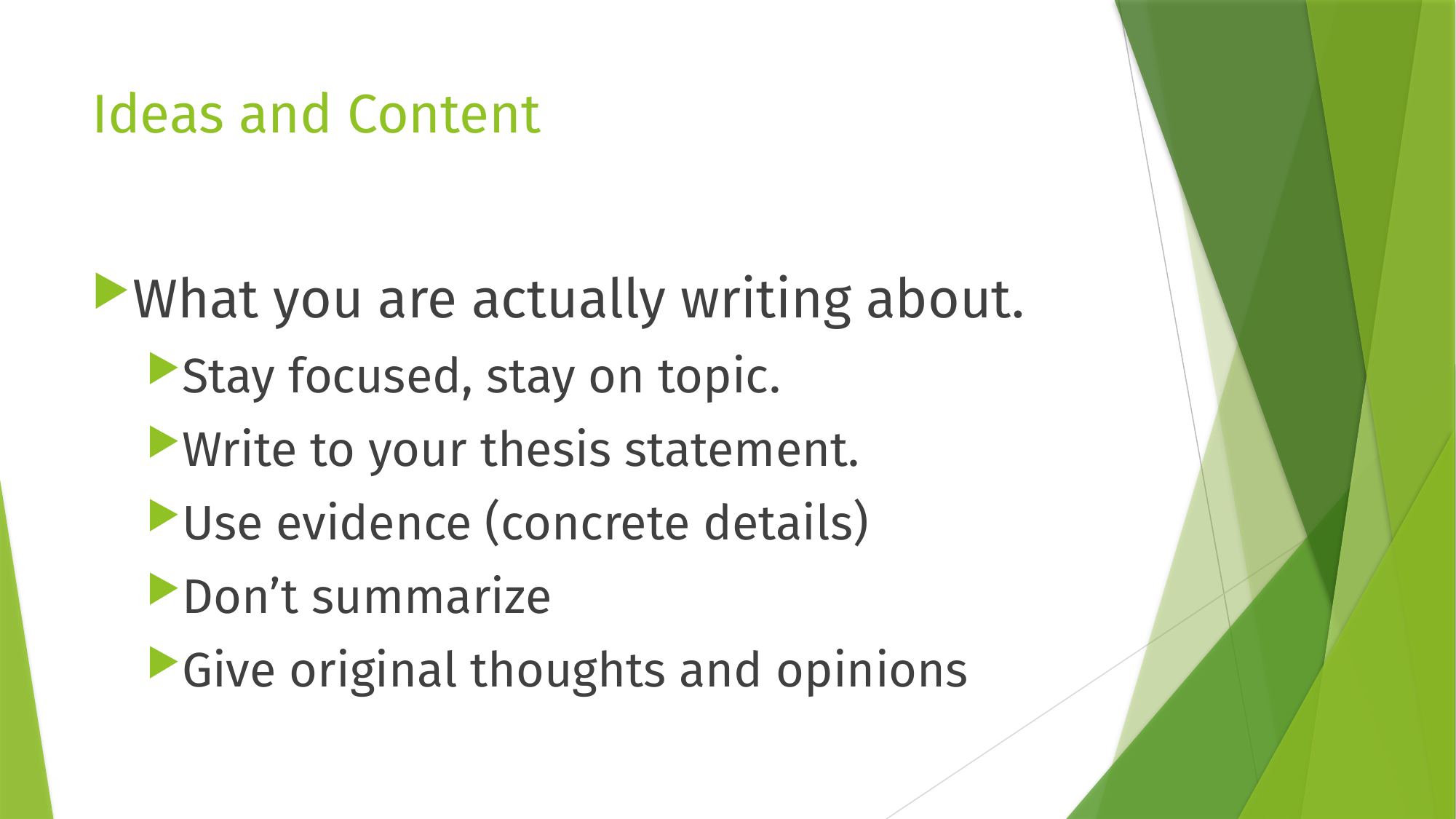

# Ideas and Content
What you are actually writing about.
Stay focused, stay on topic.
Write to your thesis statement.
Use evidence (concrete details)
Don’t summarize
Give original thoughts and opinions